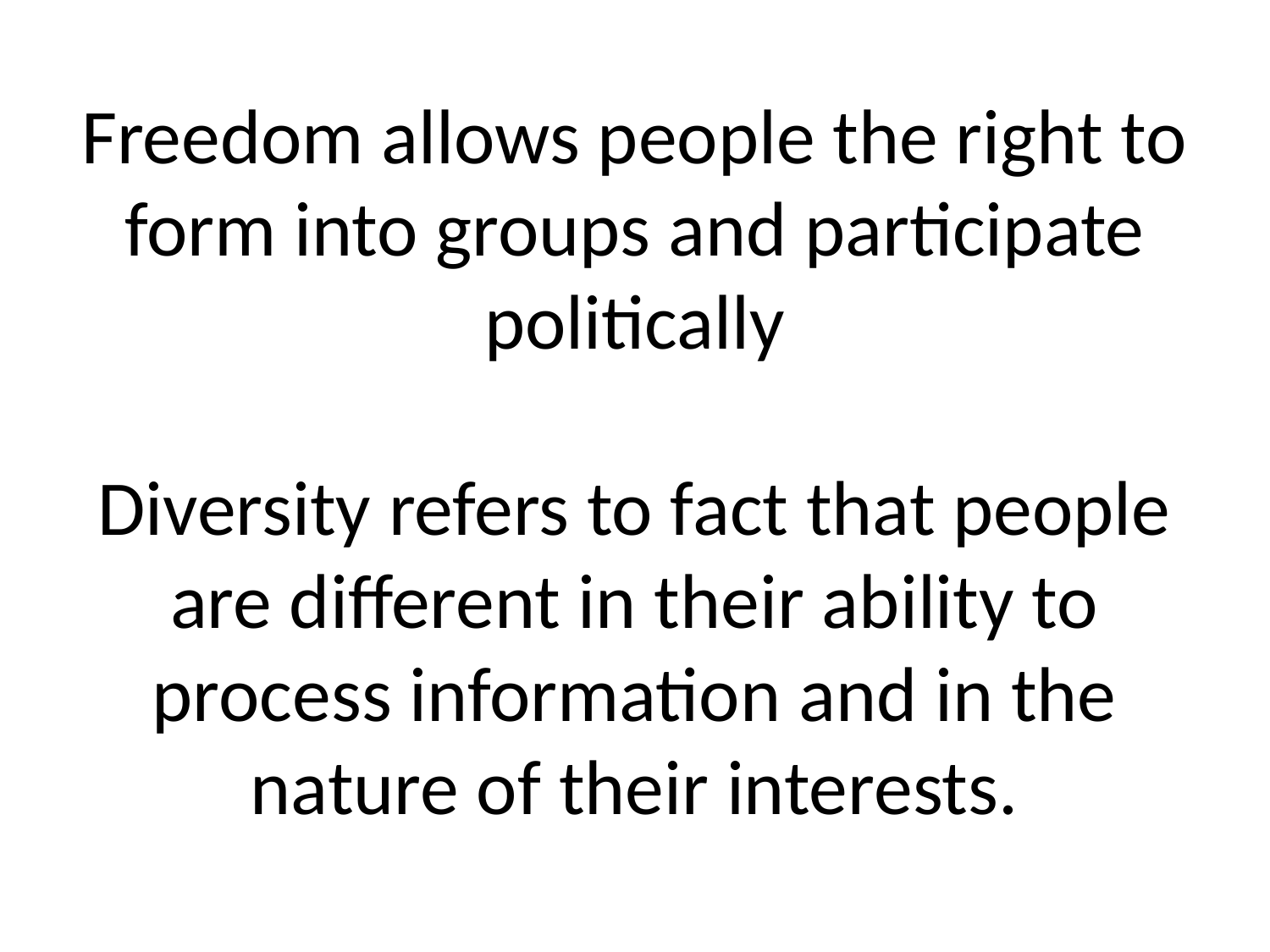

# Freedom allows people the right to form into groups and participate politically Diversity refers to fact that people are different in their ability to process information and in the nature of their interests.